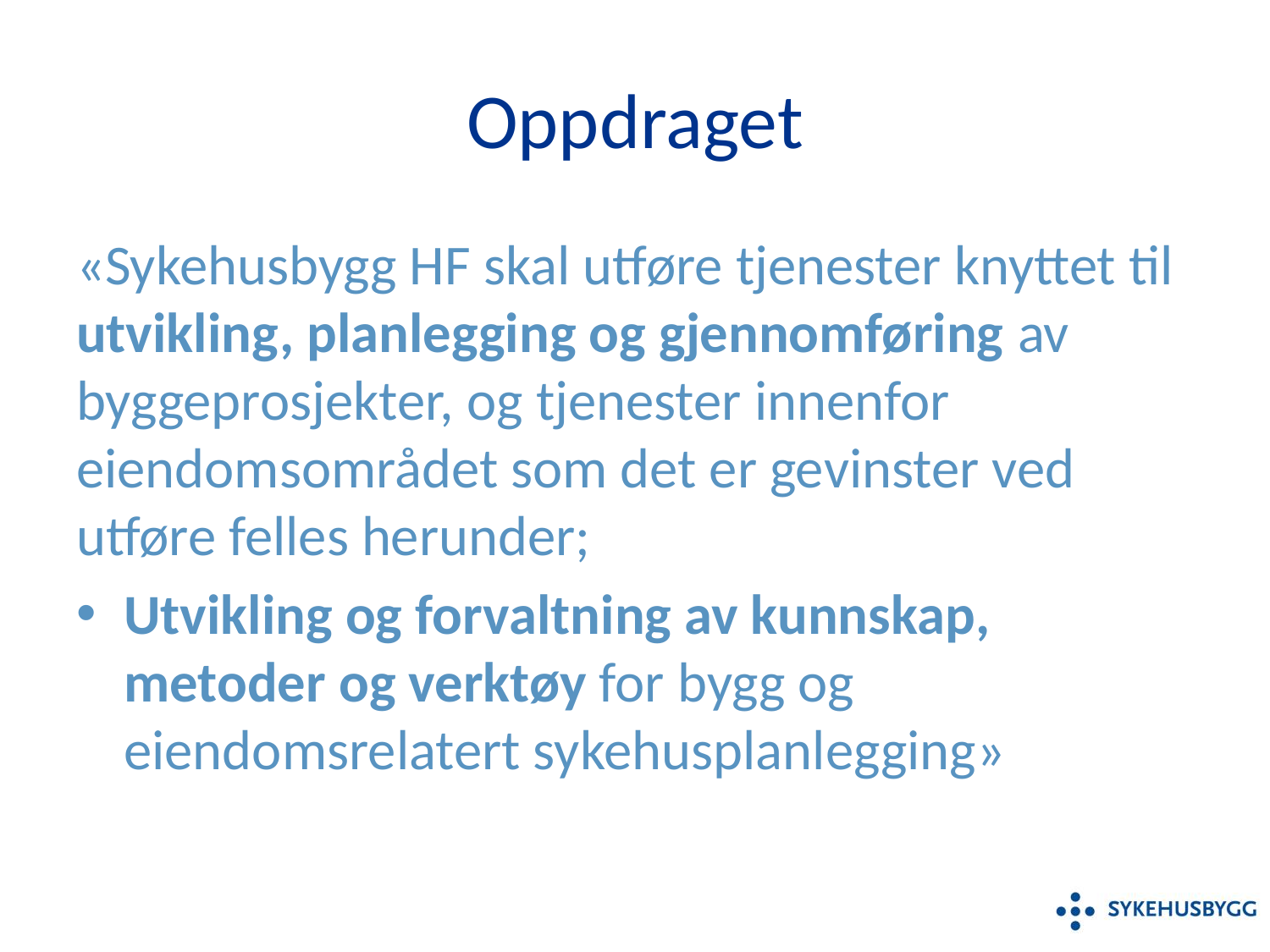

# Oppdraget
«Sykehusbygg HF skal utføre tjenester knyttet til utvikling, planlegging og gjennomføring av byggeprosjekter, og tjenester innenfor eiendomsområdet som det er gevinster ved  utføre felles herunder;
Utvikling og forvaltning av kunnskap, metoder og verktøy for bygg og eiendomsrelatert sykehusplanlegging»